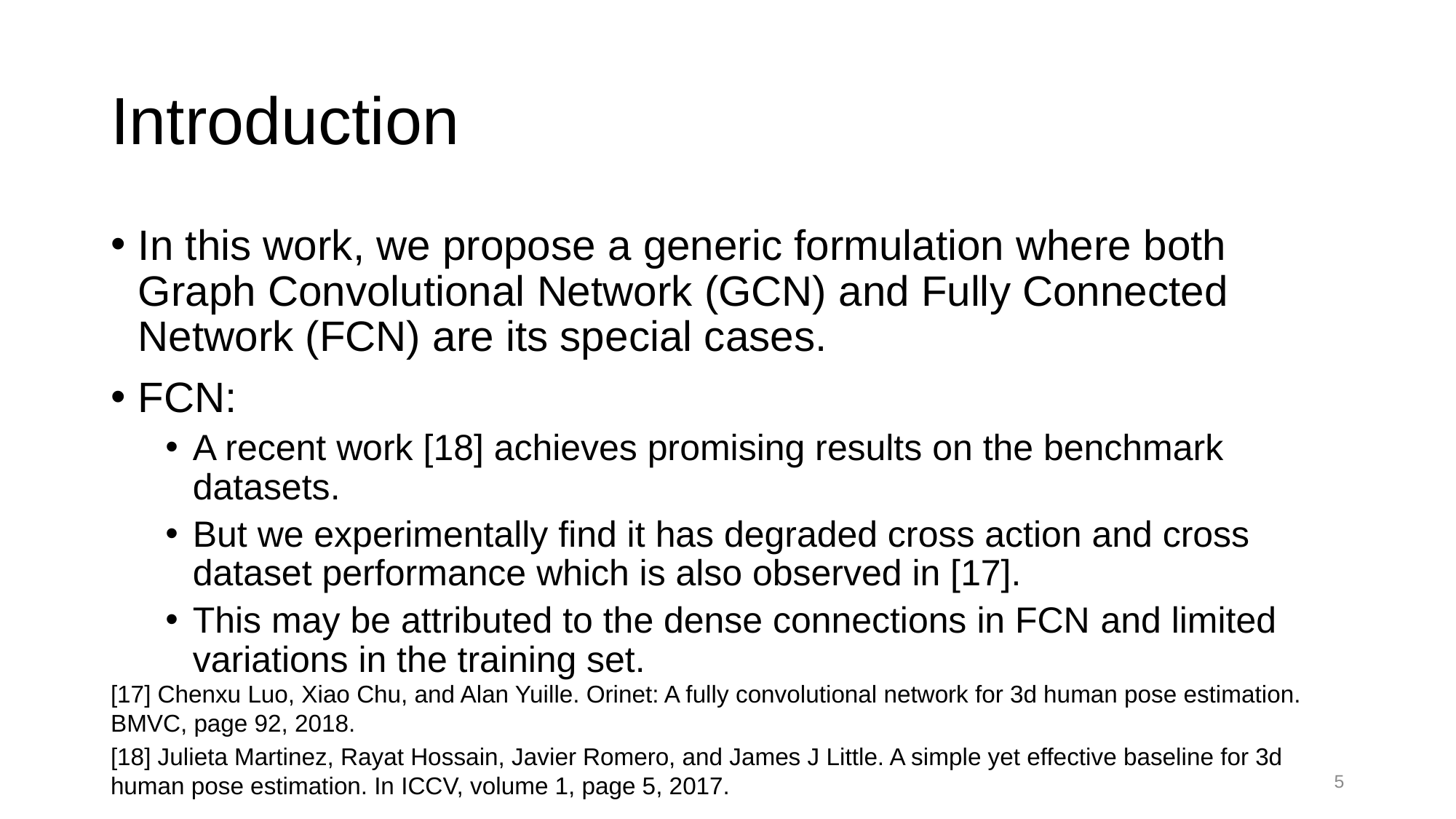

# Introduction
In this work, we propose a generic formulation where both Graph Convolutional Network (GCN) and Fully Connected Network (FCN) are its special cases.
FCN:
A recent work [18] achieves promising results on the benchmark datasets.
But we experimentally ﬁnd it has degraded cross action and cross dataset performance which is also observed in [17].
This may be attributed to the dense connections in FCN and limited variations in the training set.
[17] Chenxu Luo, Xiao Chu, and Alan Yuille. Orinet: A fully convolutional network for 3d human pose estimation. BMVC, page 92, 2018.
[18] Julieta Martinez, Rayat Hossain, Javier Romero, and James J Little. A simple yet effective baseline for 3d human pose estimation. In ICCV, volume 1, page 5, 2017.
5